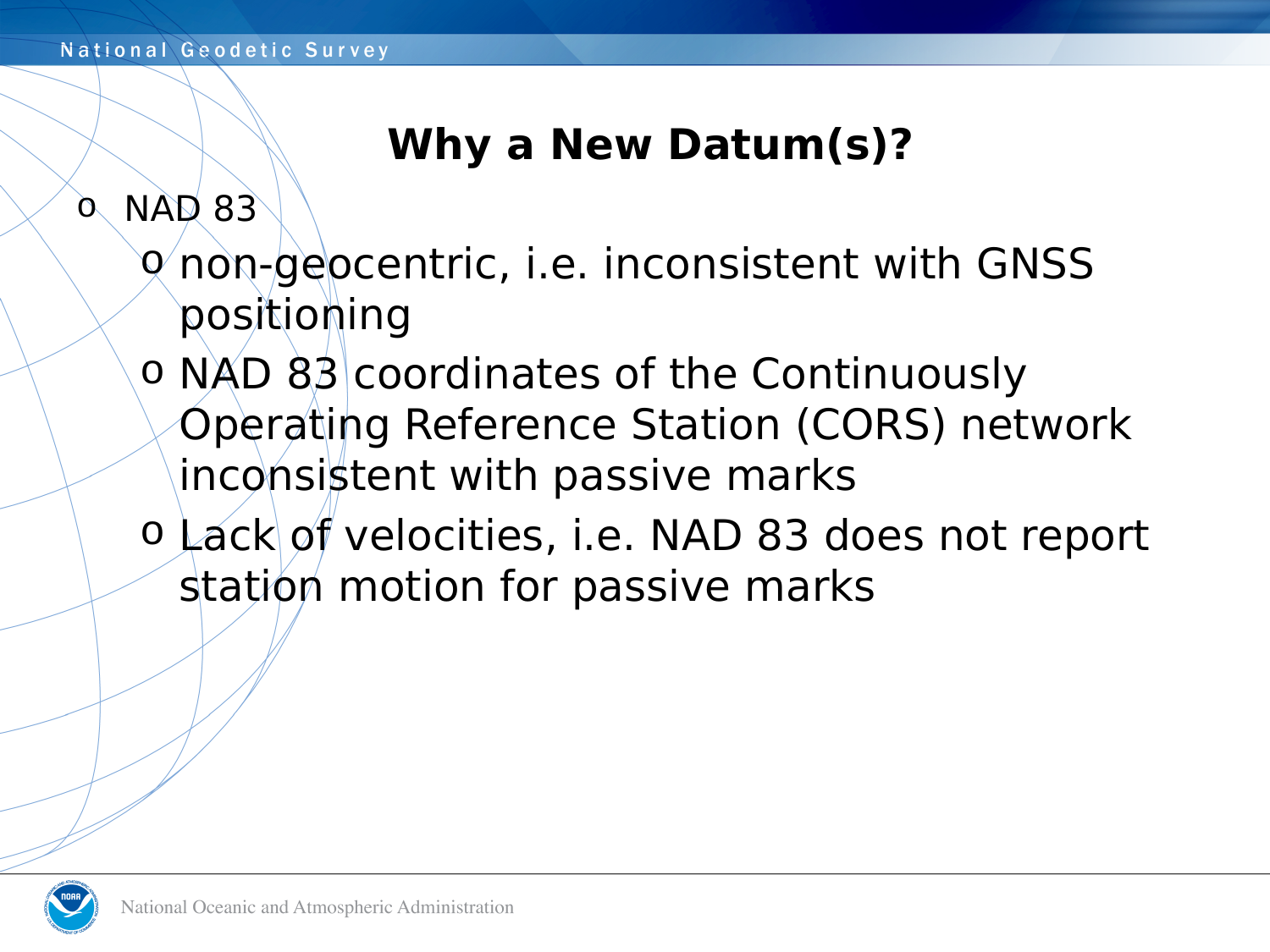

# Why a New Datum(s)?
NAD 83
non-geocentric, i.e. inconsistent with GNSS positioning
NAD 83 coordinates of the Continuously Operating Reference Station (CORS) network inconsistent with passive marks
Lack of velocities, i.e. NAD 83 does not report station motion for passive marks